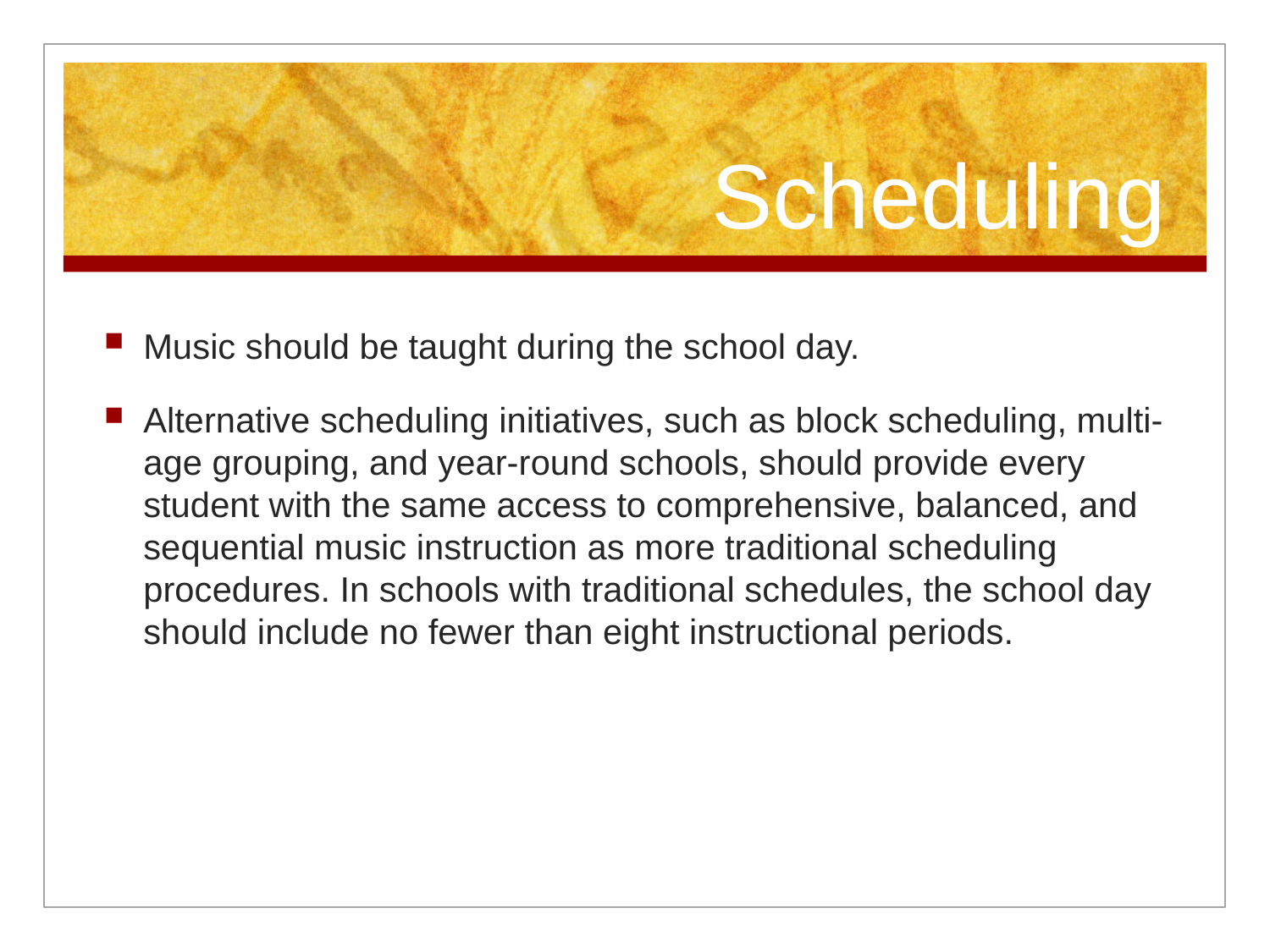

# Scheduling
Music should be taught during the school day.
Alternative scheduling initiatives, such as block scheduling, multi-age grouping, and year-round schools, should provide every student with the same access to comprehensive, balanced, and sequential music instruction as more traditional scheduling procedures. In schools with traditional schedules, the school day should include no fewer than eight instructional periods.